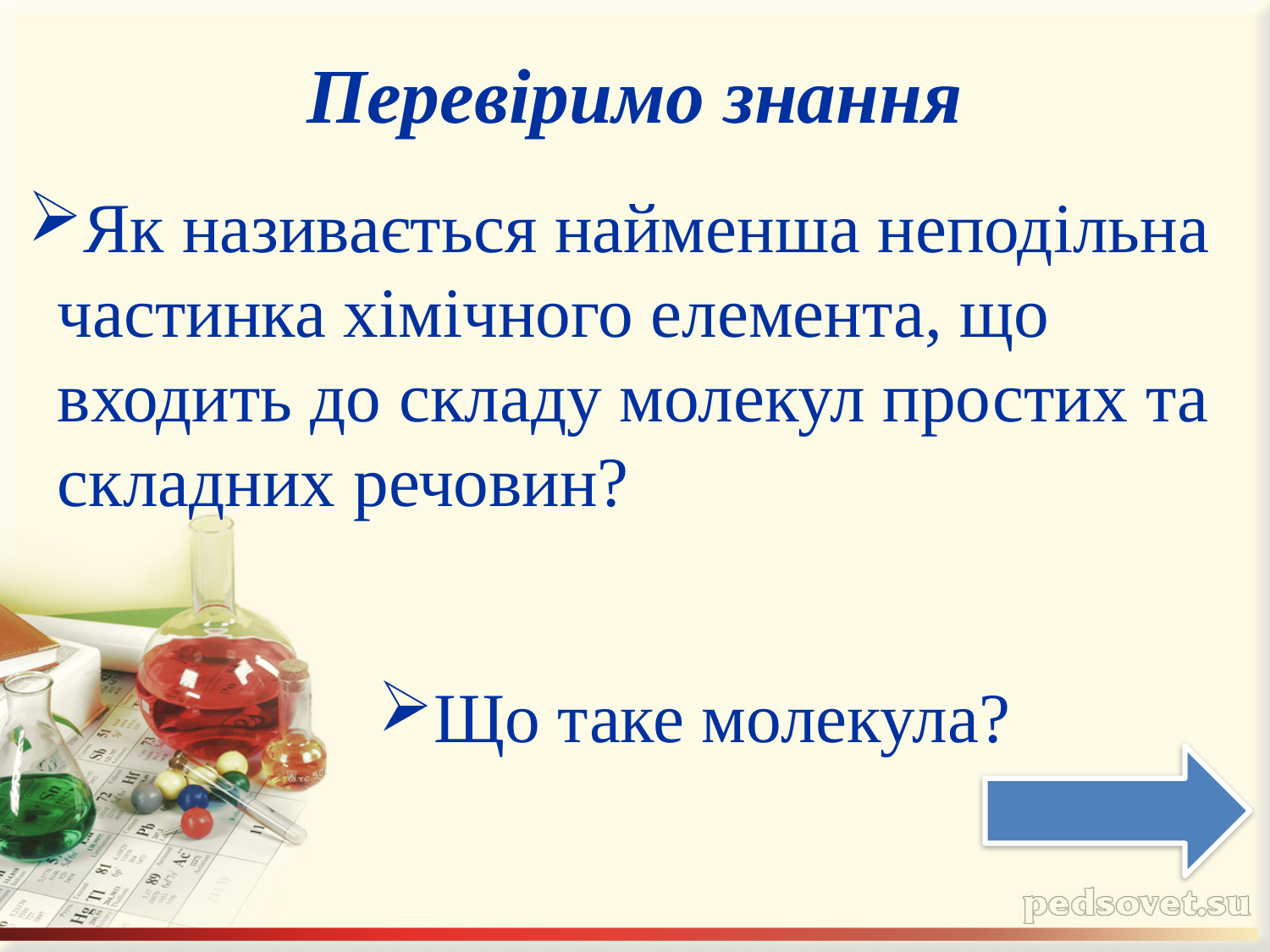

# Перевіримо знання
Як називається найменша неподільна частинка хімічного елемента, що входить до складу молекул простих та складних речовин?

Що таке молекула?